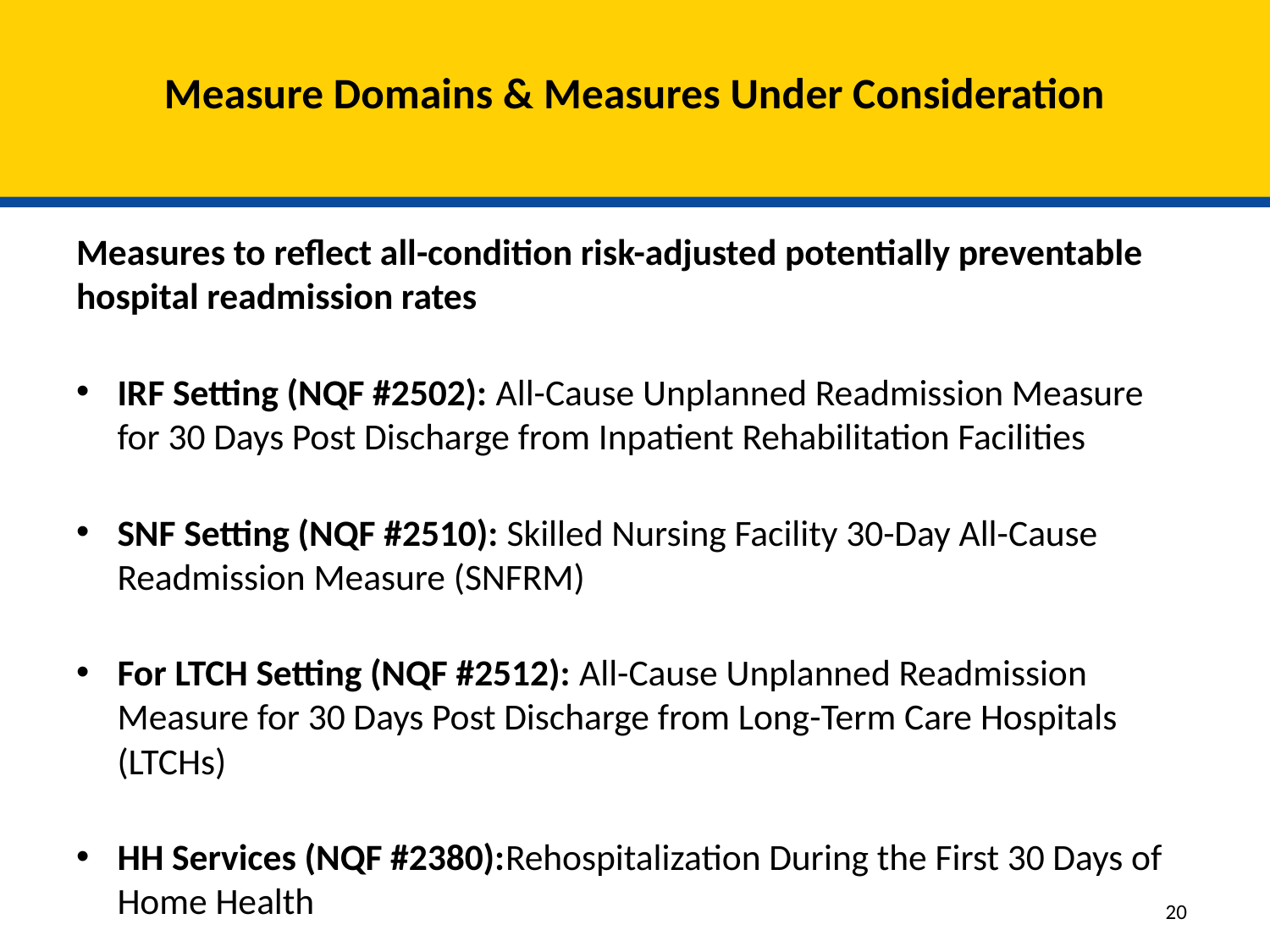

# Measure Domains & Measures Under Consideration
Measures to reflect all-condition risk-adjusted potentially preventable hospital readmission rates

IRF Setting (NQF #2502): All-Cause Unplanned Readmission Measure for 30 Days Post Discharge from Inpatient Rehabilitation Facilities

SNF Setting (NQF #2510): Skilled Nursing Facility 30-Day All-Cause Readmission Measure (SNFRM)

For LTCH Setting (NQF #2512): All-Cause Unplanned Readmission Measure for 30 Days Post Discharge from Long-Term Care Hospitals (LTCHs)

HH Services (NQF #2380):Rehospitalization During the First 30 Days of Home Health

20